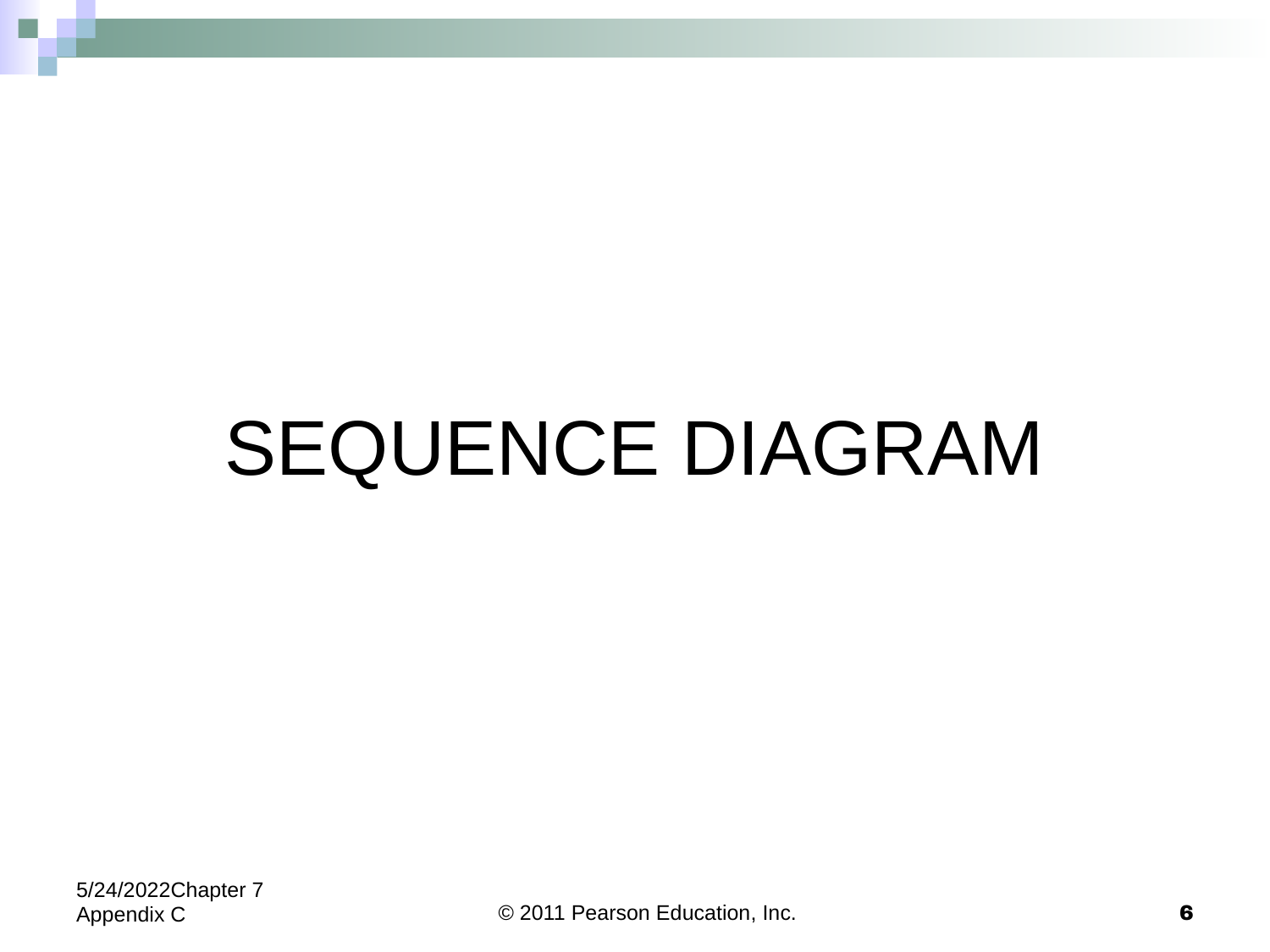

# SEQUENCE DIAGRAM
5/24/2022Chapter 7 Appendix C
© 2011 Pearson Education, Inc.
6